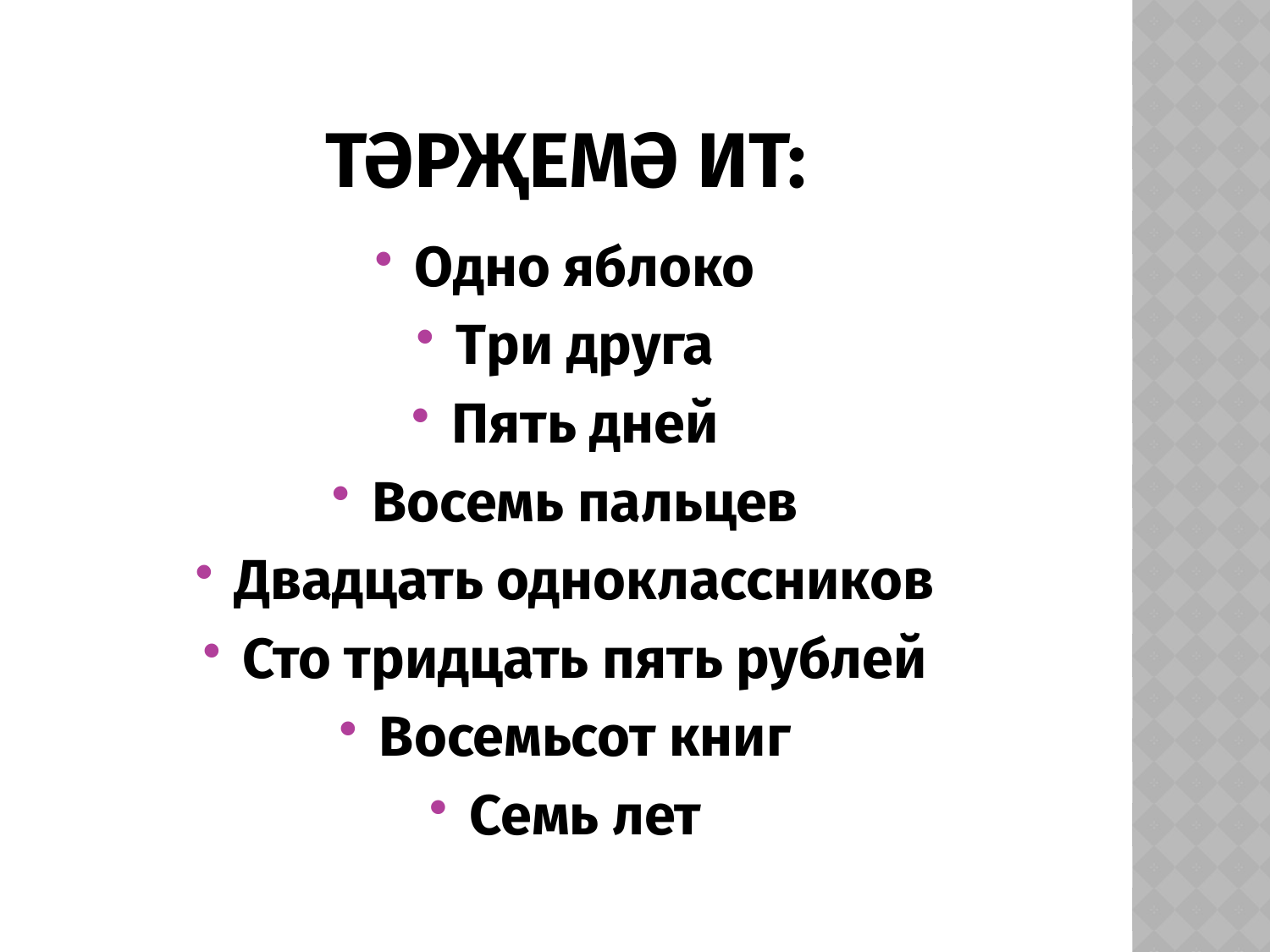

# Тәрҗемә ит:
Одно яблоко
Три друга
Пять дней
Восемь пальцев
Двадцать одноклассников
Сто тридцать пять рублей
Восемьсот книг
Семь лет